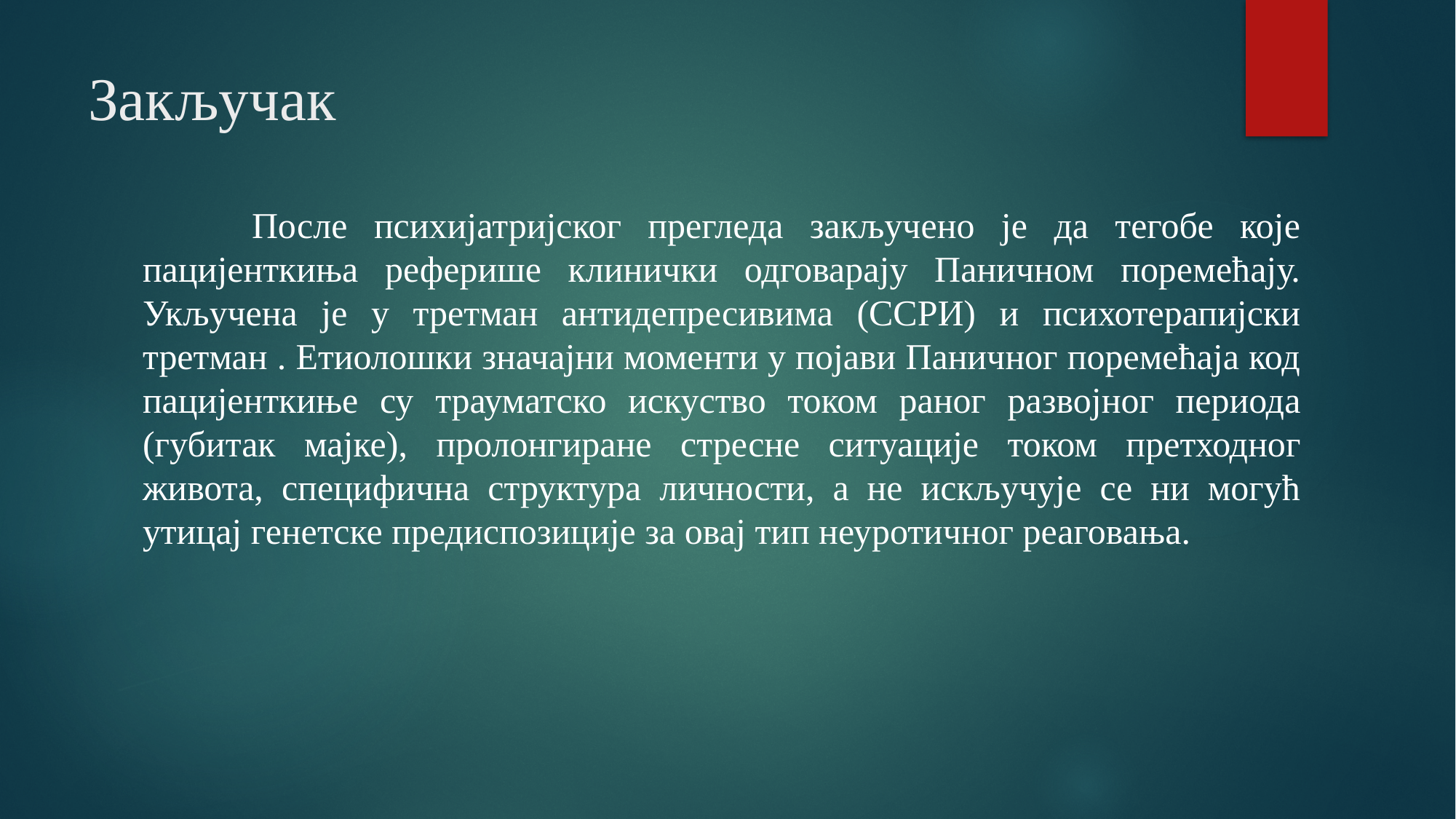

# Закључак
	После психијатријског прегледа закључено је да тегобе које пацијенткиња реферише клинички одговарају Паничном поремећају. Укључена је у третман антидепресивима (ССРИ) и психотерапијски третман . Етиолошки значајни моменти у појави Паничног поремећаја код пацијенткиње су трауматско искуство током раног развојног периода (губитак мајке), пролонгиране стресне ситуације током претходног живота, специфична структура личности, а не искључује се ни могућ утицај генетске предиспозиције за овај тип неуротичног реаговања.